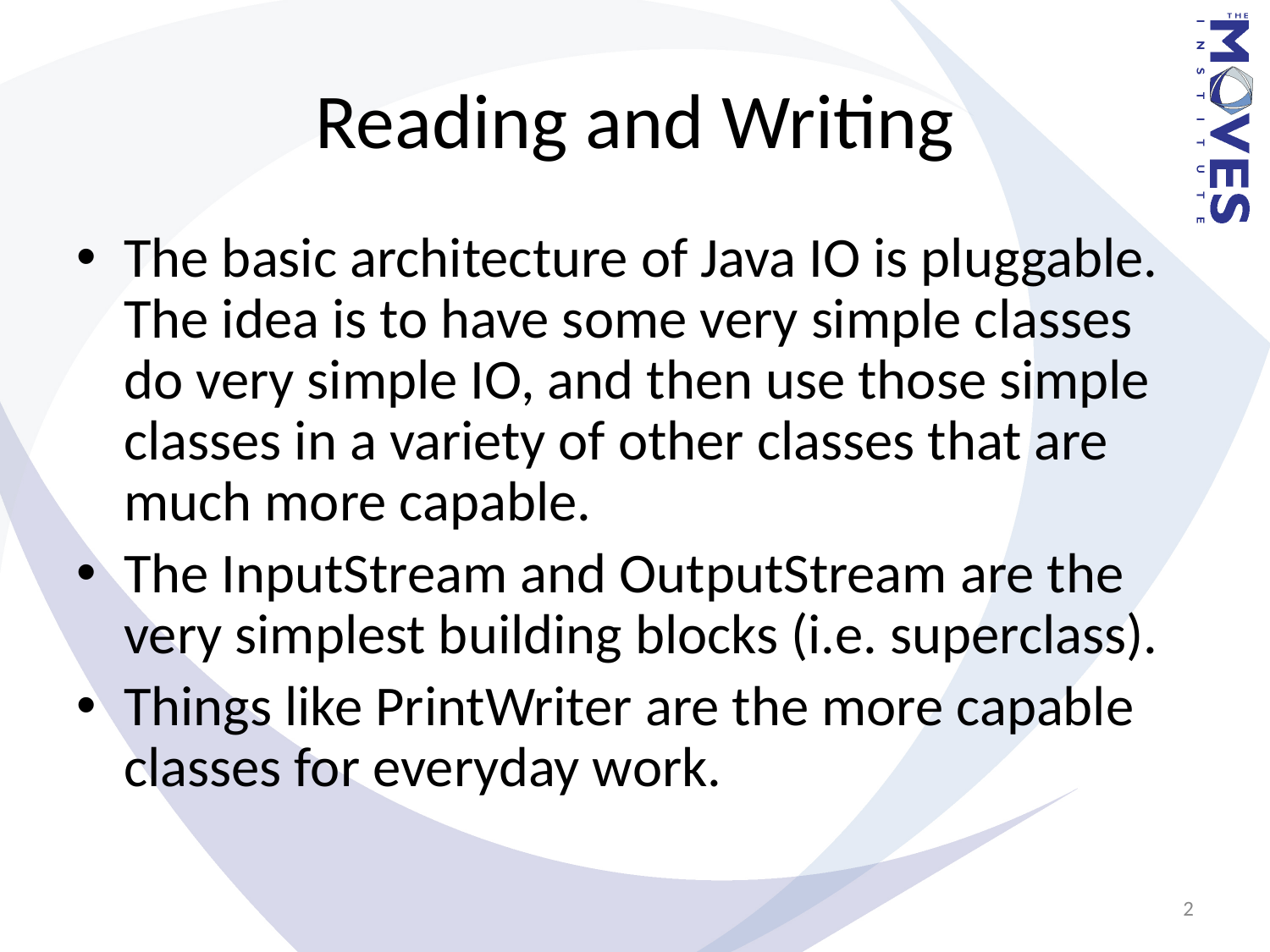

# Reading and Writing
The basic architecture of Java IO is pluggable. The idea is to have some very simple classes do very simple IO, and then use those simple classes in a variety of other classes that are much more capable.
The InputStream and OutputStream are the very simplest building blocks (i.e. superclass).
Things like PrintWriter are the more capable classes for everyday work.
2